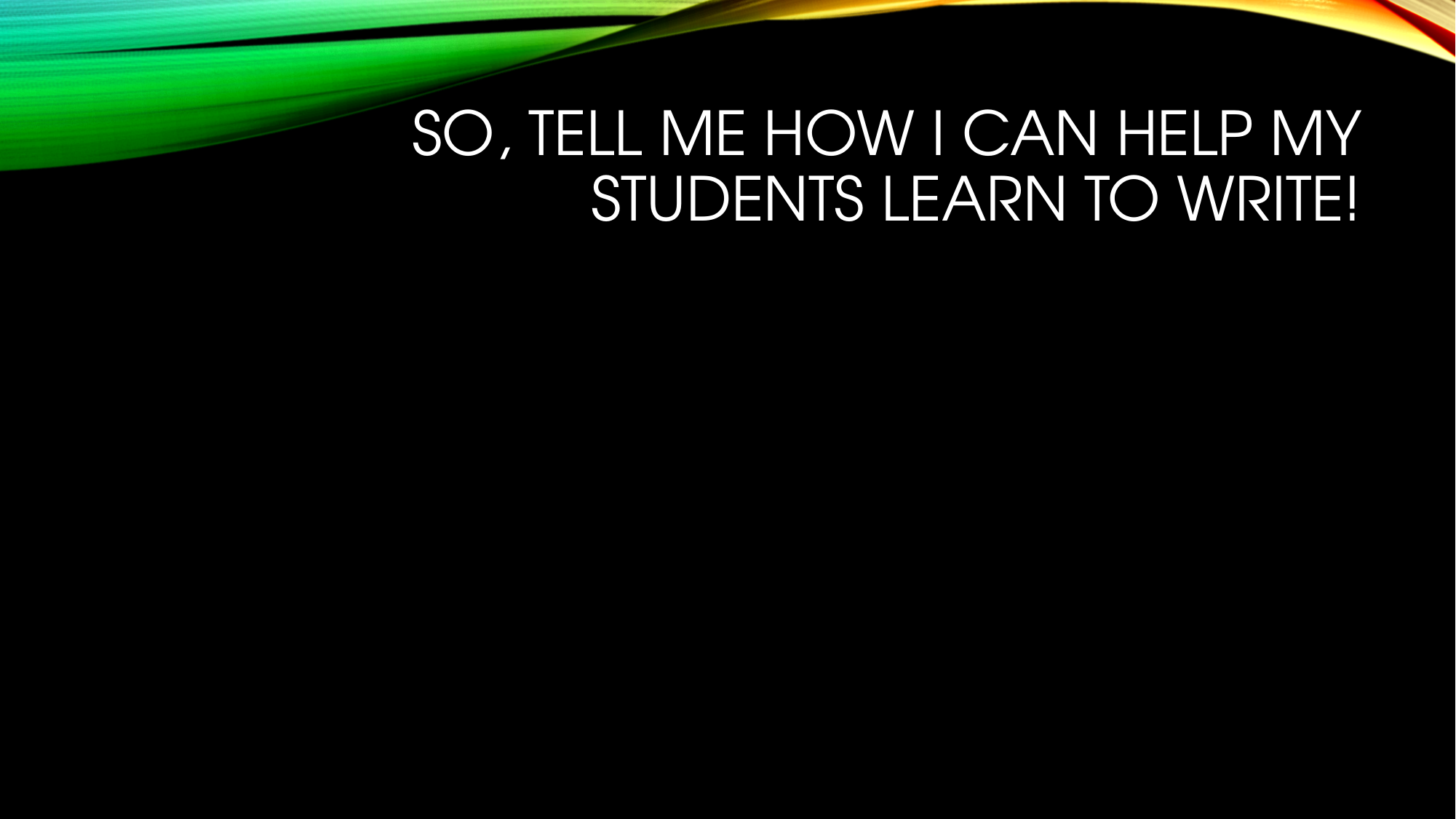

# So, tell me how I can help my students learn to write!